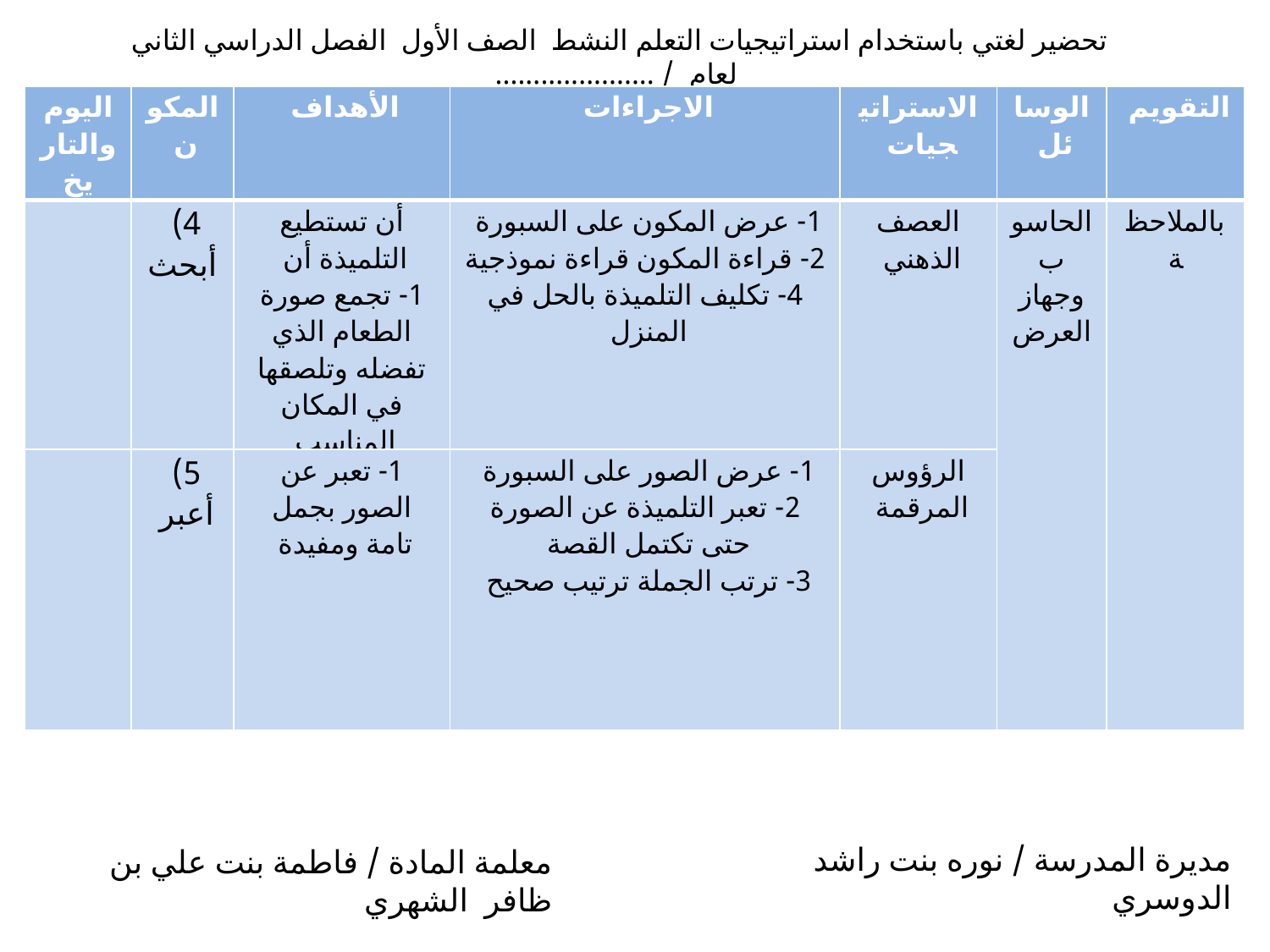

تحضير لغتي باستخدام استراتيجيات التعلم النشط  الصف الأول  الفصل الدراسي الثاني  لعام  / .....................

| اليوم والتاريخ | المكون | الأهداف | الاجراءات | الاستراتيجيات | الوسائل | التقويم |
| --- | --- | --- | --- | --- | --- | --- |
|  | 4) أبحث | أن تستطيع التلميذة أن 1- تجمع صورة الطعام الذي تفضله وتلصقها في المكان المناسب | 1- عرض المكون على السبورة 2- قراءة المكون قراءة نموذجية 4- تكليف التلميذة بالحل في المنزل | العصف الذهني | الحاسوب وجهاز العرض | بالملاحظة |
|  | 5) أعبر | 1- تعبر عن الصور بجمل تامة ومفيدة | 1- عرض الصور على السبورة 2- تعبر التلميذة عن الصورة حتى تكتمل القصة 3- ترتب الجملة ترتيب صحيح | الرؤوس المرقمة |  |  |
مديرة المدرسة / نوره بنت راشد الدوسري
معلمة المادة / فاطمة بنت علي بن ظافر  الشهري